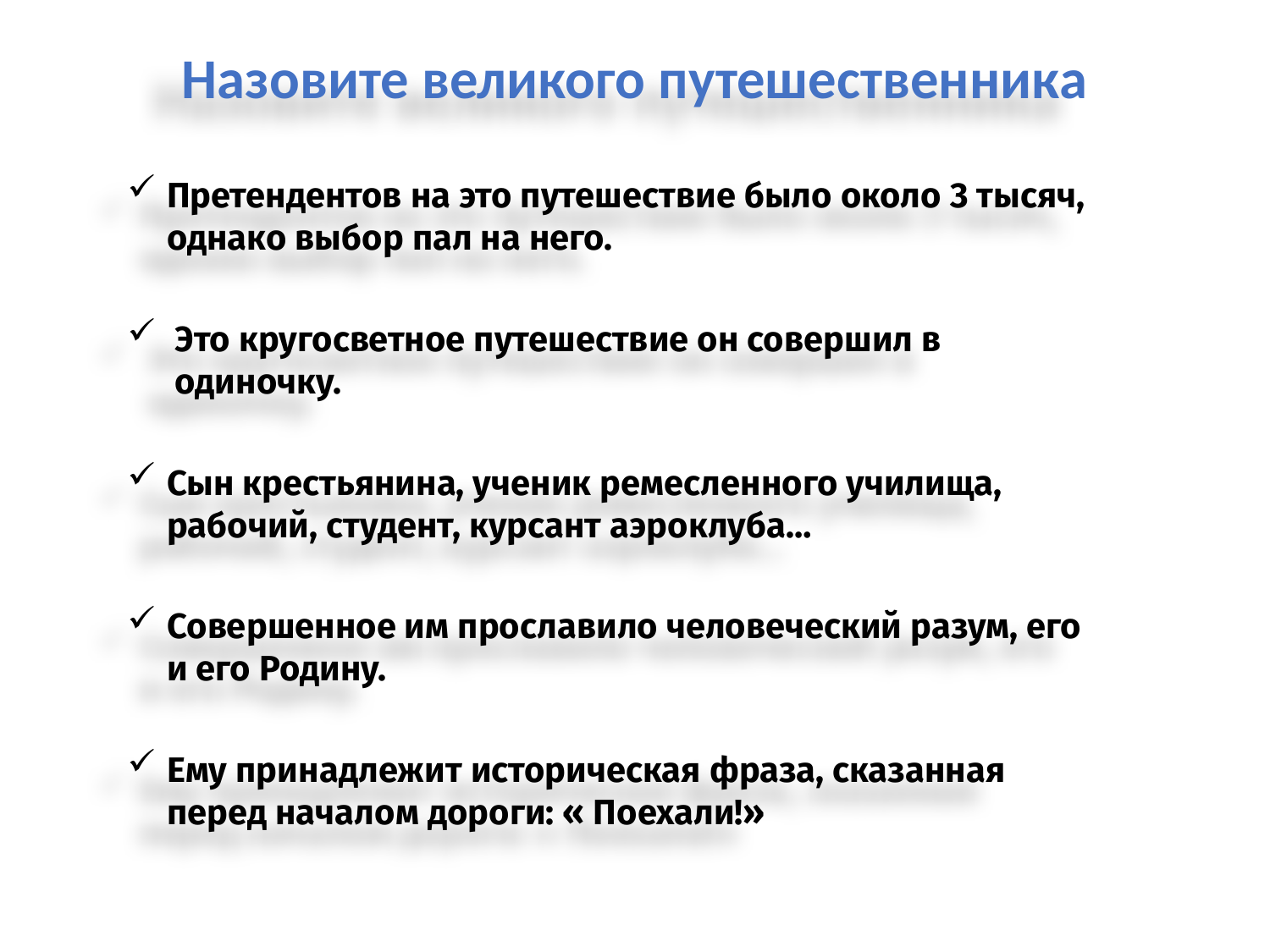

Назовите великого путешественника
Претендентов на это путешествие было около 3 тысяч, однако выбор пал на него.
Это кругосветное путешествие он совершил в одиночку.
Сын крестьянина, ученик ремесленного училища, рабочий, студент, курсант аэроклуба…
Совершенное им прославило человеческий разум, его и его Родину.
Ему принадлежит историческая фраза, сказанная перед началом дороги: « Поехали!»